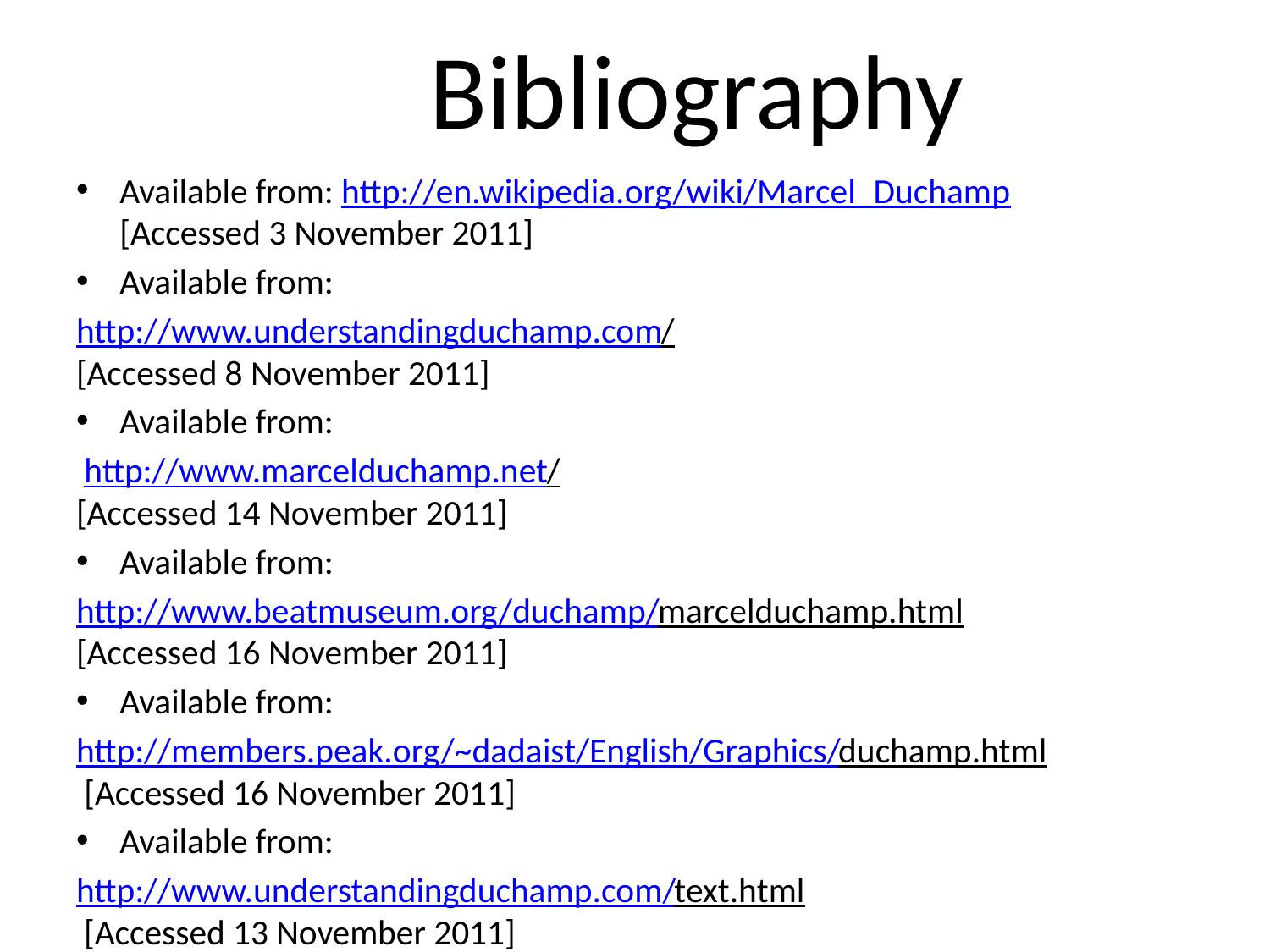

# Bibliography
Available from: http://en.wikipedia.org/wiki/Marcel_Duchamp
[Accessed 3 November 2011]
Available from:
http://www.understandingduchamp.com/
[Accessed 8 November 2011]
Available from:
 http://www.marcelduchamp.net/
[Accessed 14 November 2011]
Available from:
http://www.beatmuseum.org/duchamp/marcelduchamp.html
[Accessed 16 November 2011]
Available from:
http://members.peak.org/~dadaist/English/Graphics/duchamp.html
 [Accessed 16 November 2011]
Available from:
http://www.understandingduchamp.com/text.html
 [Accessed 13 November 2011]